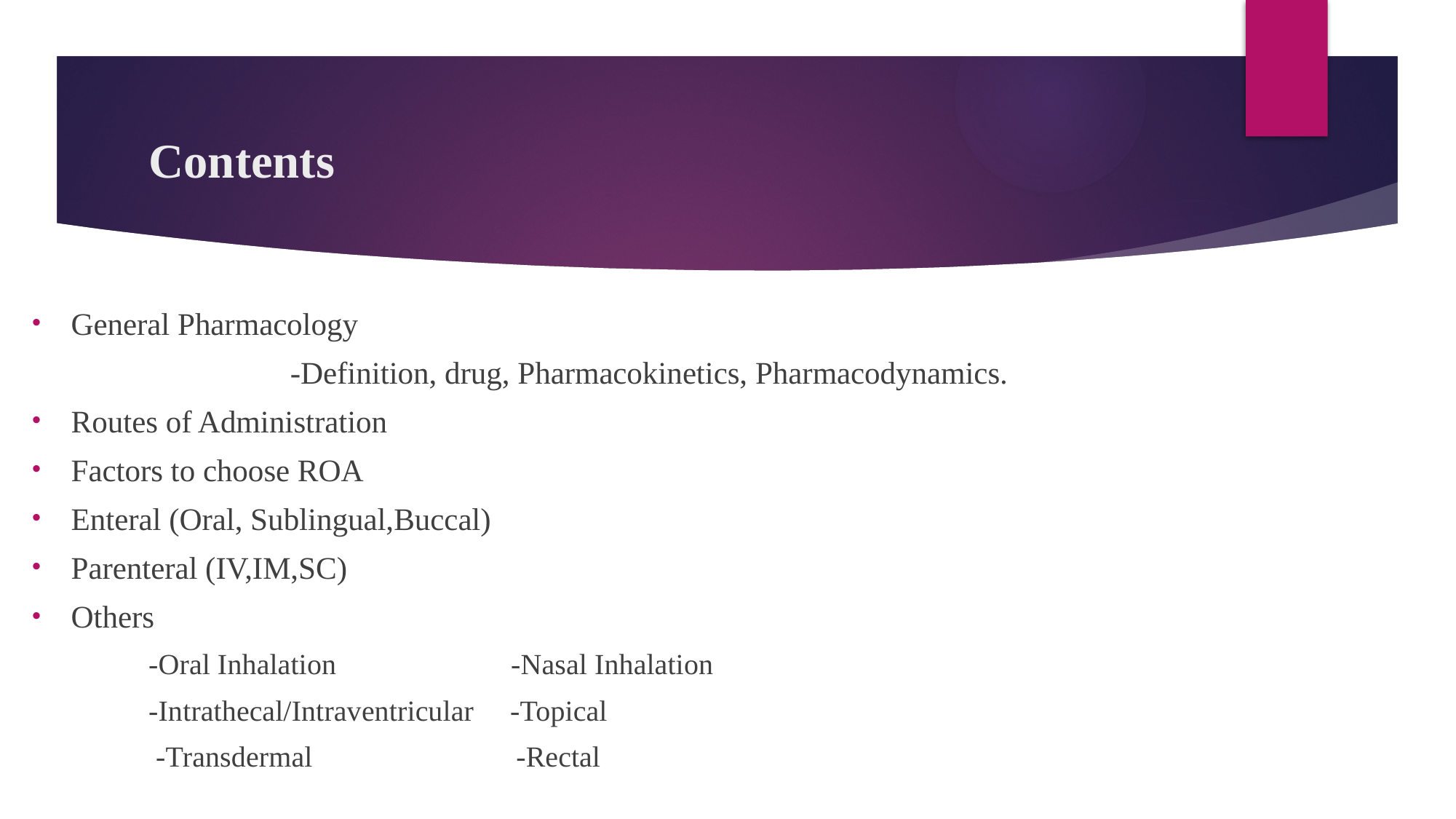

# Contents
General Pharmacology
                                 -Definition, drug, Pharmacokinetics, Pharmacodynamics.
Routes of Administration
Factors to choose ROA
Enteral (Oral, Sublingual,Buccal)
Parenteral (IV,IM,SC)
Others
                -Oral Inhalation                        -Nasal Inhalation
                -Intrathecal/Intraventricular     -Topical
                 -Transdermal                            -Rectal